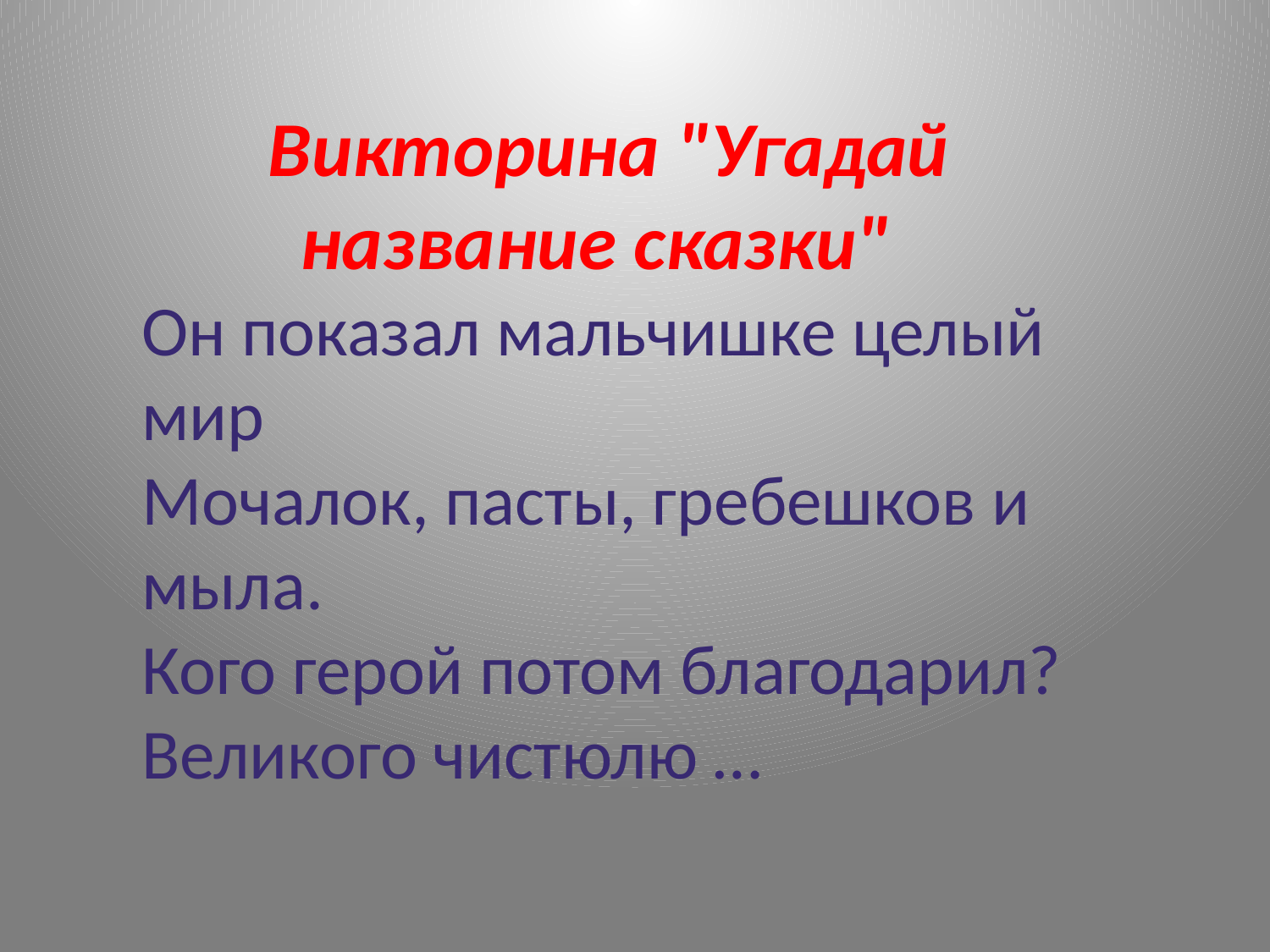

Викторина "Угадай
         название сказки" 
Он показал мальчишке целый мир
Мочалок, пасты, гребешков и мыла.
Кого герой потом благодарил?
Великого чистюлю …